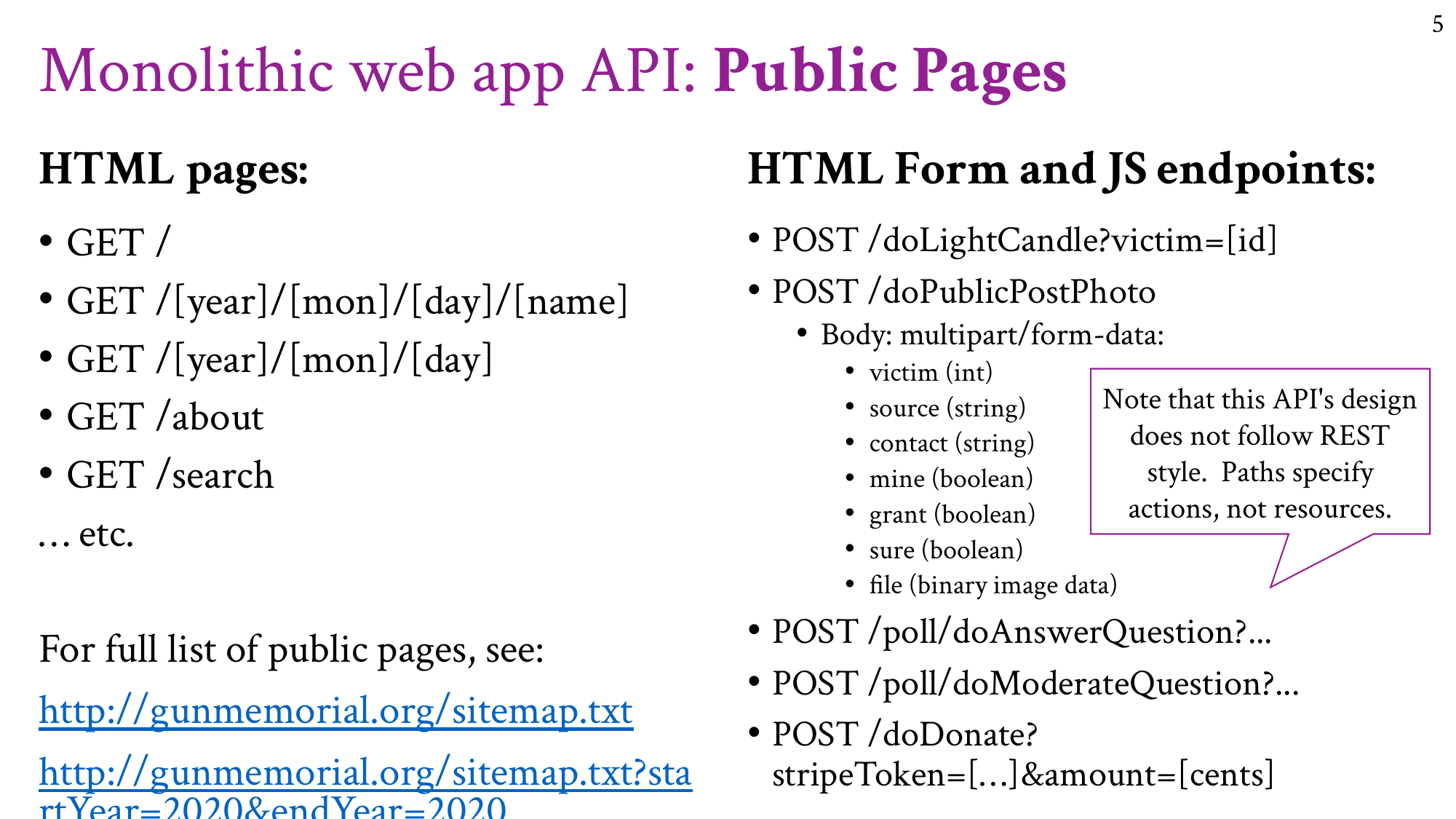

# Monolithic web app API: Public Pages
HTML pages:
HTML Form and JS endpoints:
POST /doLightCandle?victim=[id]
POST /doPublicPostPhoto
Body: multipart/form-data:
victim (int)
source (string)
contact (string)
mine (boolean)
grant (boolean)
sure (boolean)
file (binary image data)
POST /poll/doAnswerQuestion?...
POST /poll/doModerateQuestion?...
POST /doDonate?
stripeToken=[…]&amount=[cents]
GET /
GET /[year]/[mon]/[day]/[name]
GET /[year]/[mon]/[day]
GET /about
GET /search
… etc.

For full list of public pages, see:
http://gunmemorial.org/sitemap.txt
http://gunmemorial.org/sitemap.txt?startYear=2020&endYear=2020
Note that this API's design does not follow REST style.  Paths specify actions, not resources.